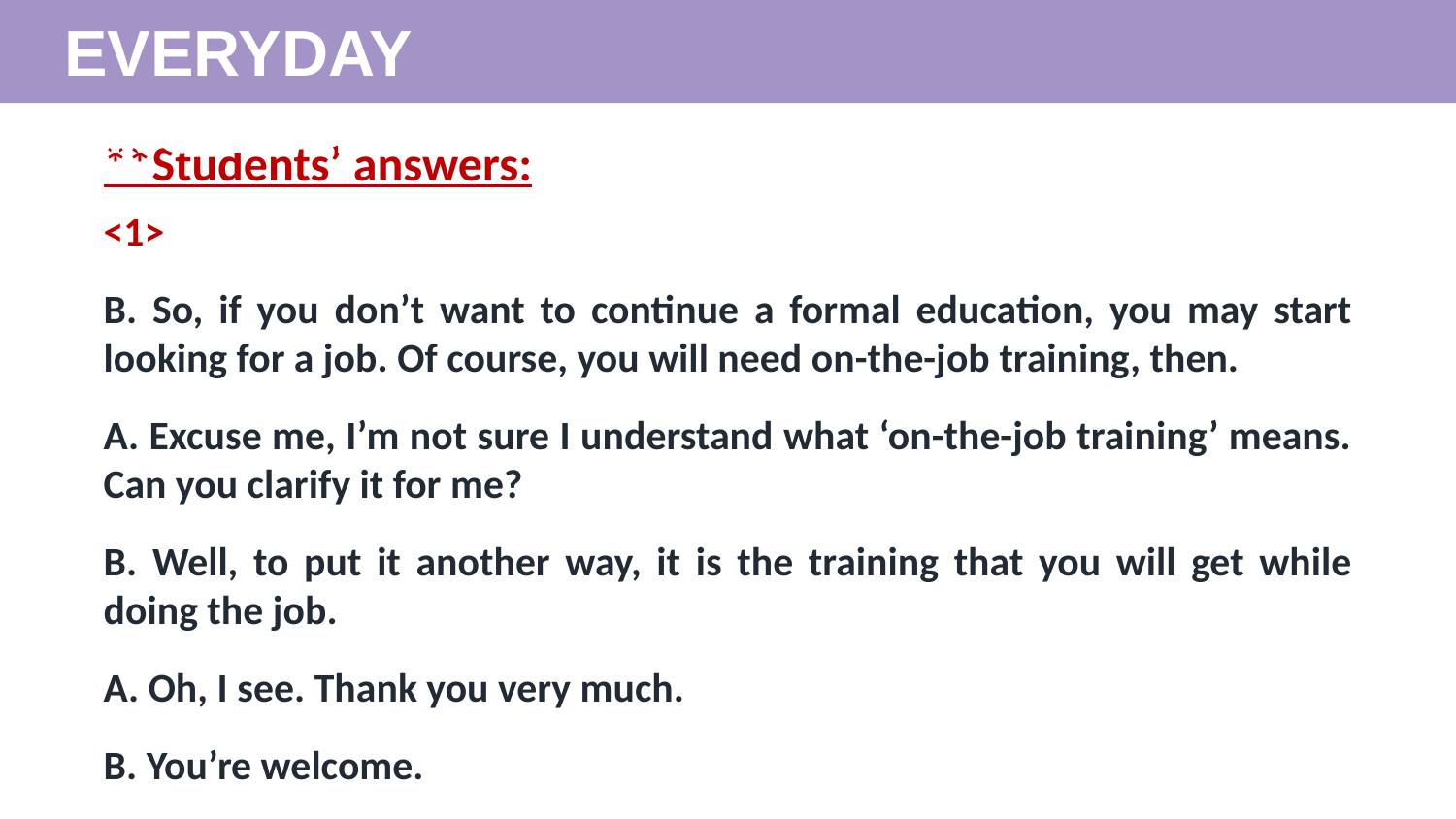

EVERYDAY ENGLISH
**Students’ answers:
<1>
B. So, if you don’t want to continue a formal education, you may start looking for a job. Of course, you will need on-the-job training, then.
A. Excuse me, I’m not sure I understand what ‘on-the-job training’ means. Can you clarify it for me?
B. Well, to put it another way, it is the training that you will get while doing the job.
A. Oh, I see. Thank you very much.
B. You’re welcome.